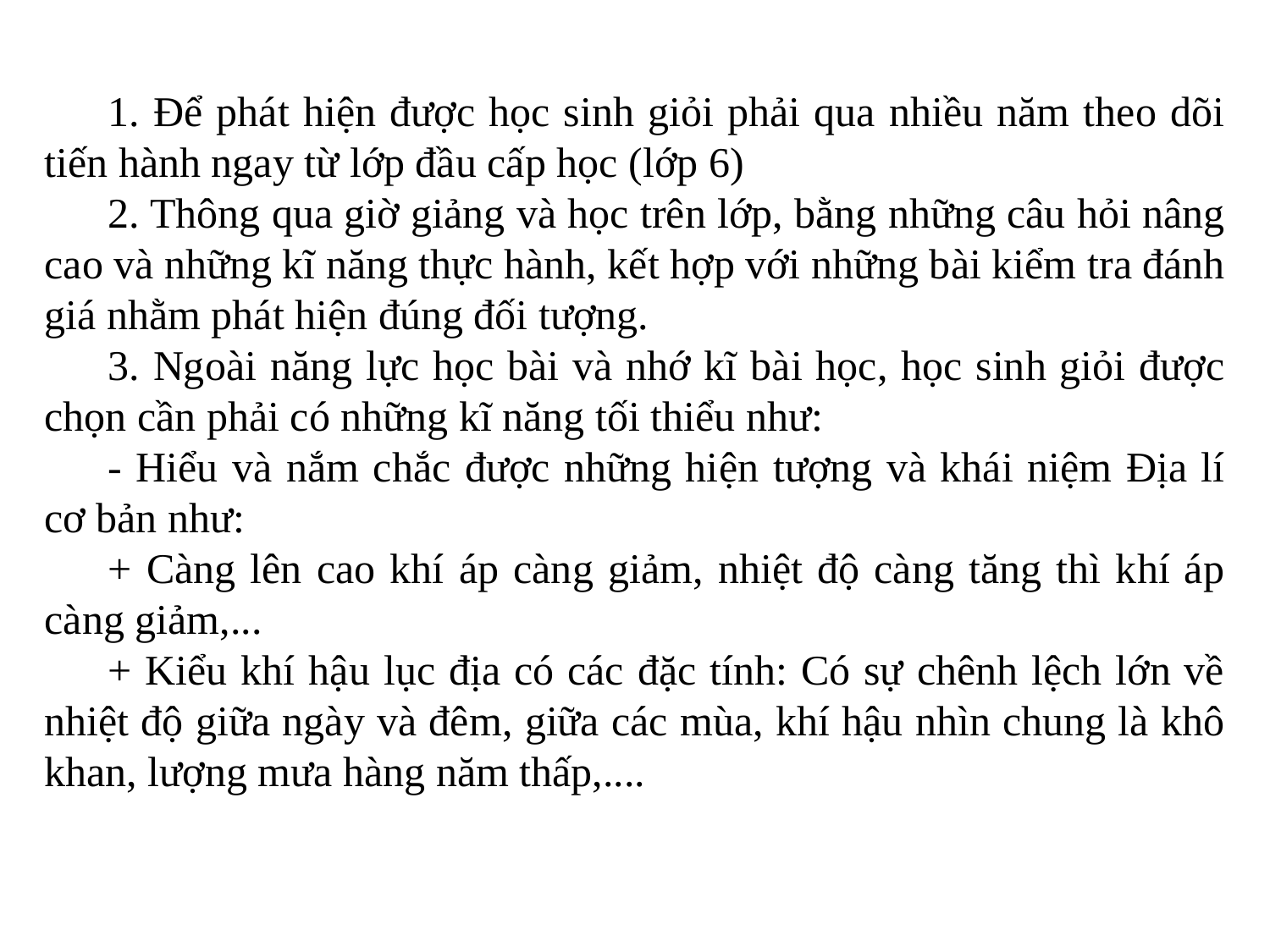

1. Để phát hiện được học sinh giỏi phải qua nhiều năm theo dõi tiến hành ngay từ lớp đầu cấp học (lớp 6)
2. Thông qua giờ giảng và học trên lớp, bằng những câu hỏi nâng cao và những kĩ năng thực hành, kết hợp với những bài kiểm tra đánh giá nhằm phát hiện đúng đối tượng.
3. Ngoài năng lực học bài và nhớ kĩ bài học, học sinh giỏi được chọn cần phải có những kĩ năng tối thiểu như:
- Hiểu và nắm chắc được những hiện tượng và khái niệm Địa lí cơ bản như:
+ Càng lên cao khí áp càng giảm, nhiệt độ càng tăng thì khí áp càng giảm,...
+ Kiểu khí hậu lục địa có các đặc tính: Có sự chênh lệch lớn về nhiệt độ giữa ngày và đêm, giữa các mùa, khí hậu nhìn chung là khô khan, lượng mưa hàng năm thấp,....